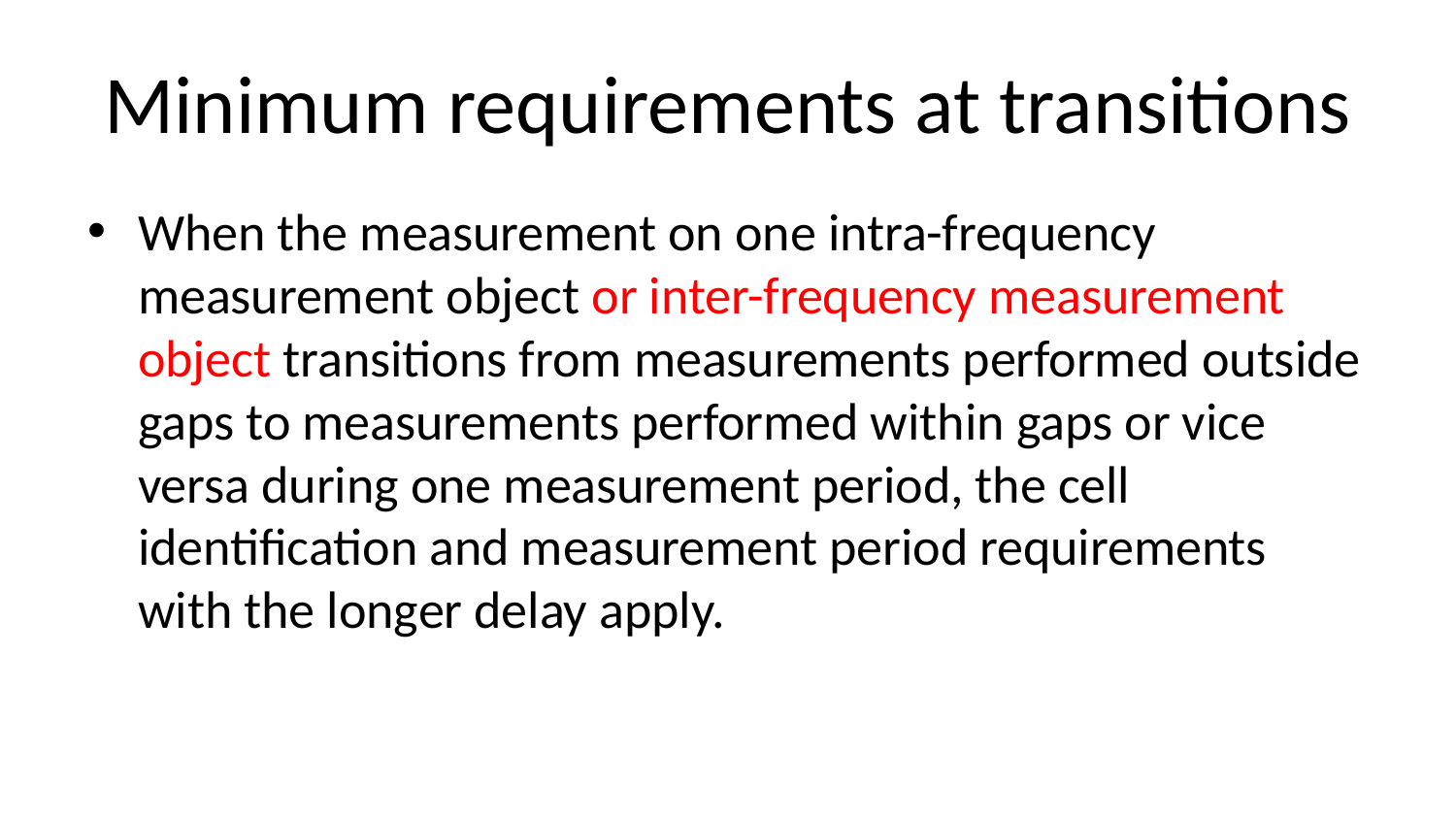

# Minimum requirements at transitions
When the measurement on one intra-frequency measurement object or inter-frequency measurement object transitions from measurements performed outside gaps to measurements performed within gaps or vice versa during one measurement period, the cell identification and measurement period requirements with the longer delay apply.